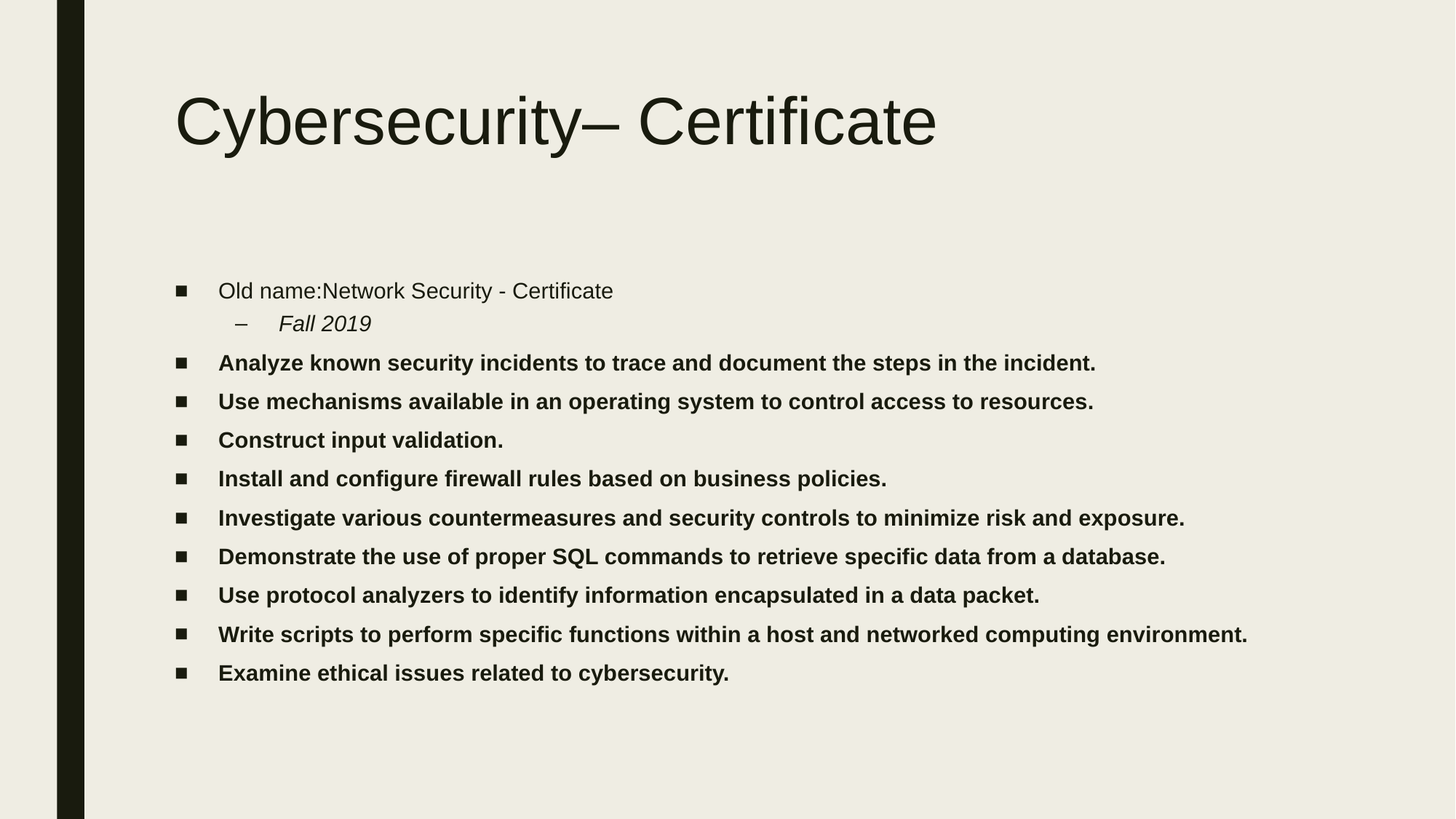

# Cybersecurity– Certificate
Old name:Network Security - Certificate
Fall 2019
Analyze known security incidents to trace and document the steps in the incident.
Use mechanisms available in an operating system to control access to resources.
Construct input validation.
Install and configure firewall rules based on business policies.
Investigate various countermeasures and security controls to minimize risk and exposure.
Demonstrate the use of proper SQL commands to retrieve specific data from a database.
Use protocol analyzers to identify information encapsulated in a data packet.
Write scripts to perform specific functions within a host and networked computing environment.
Examine ethical issues related to cybersecurity.